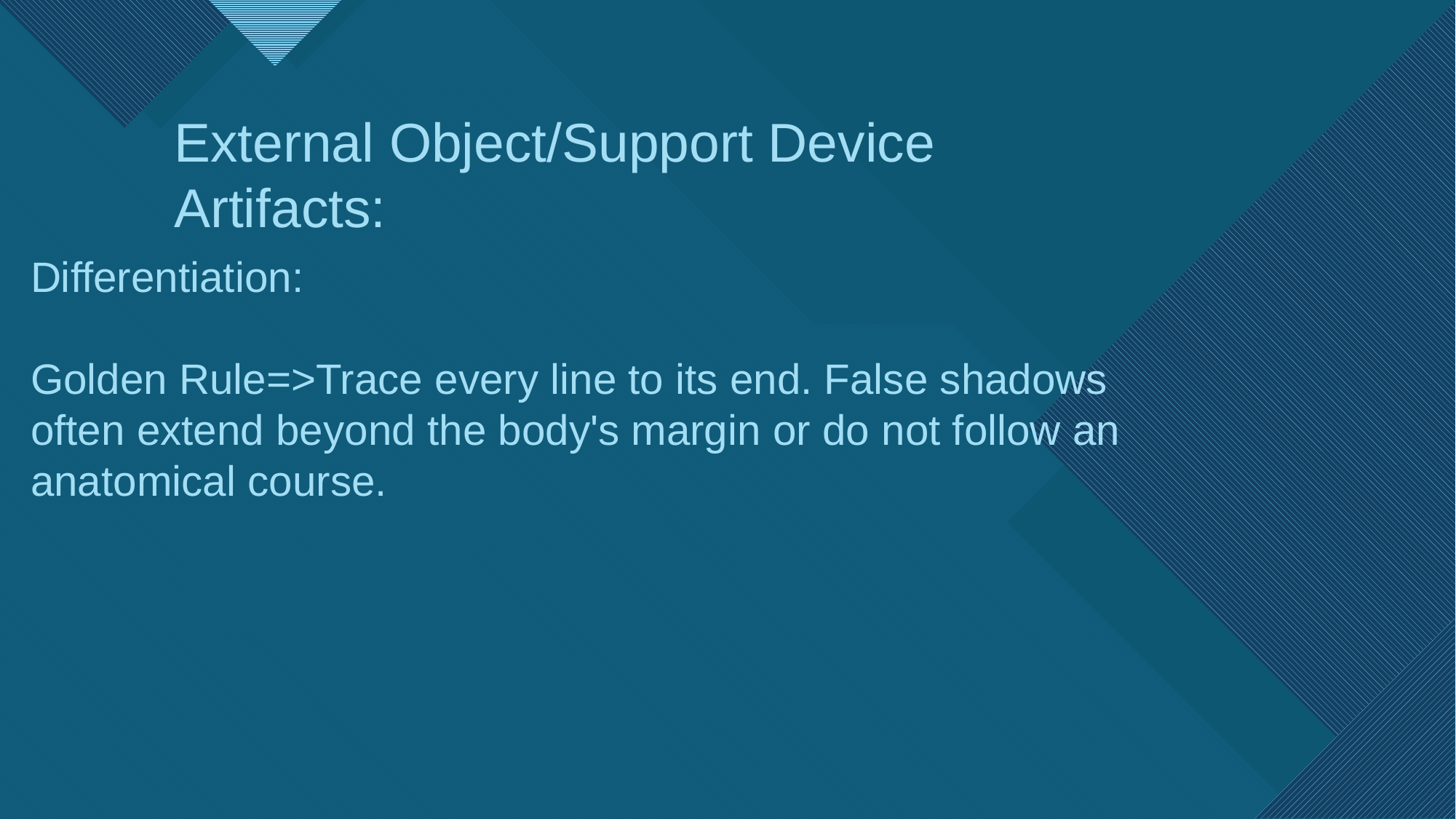

External Object/Support Device Artifacts:

Differentiation:

Golden Rule=>Trace every line to its end. False shadows often extend beyond the body's margin or do not follow an anatomical course.
7